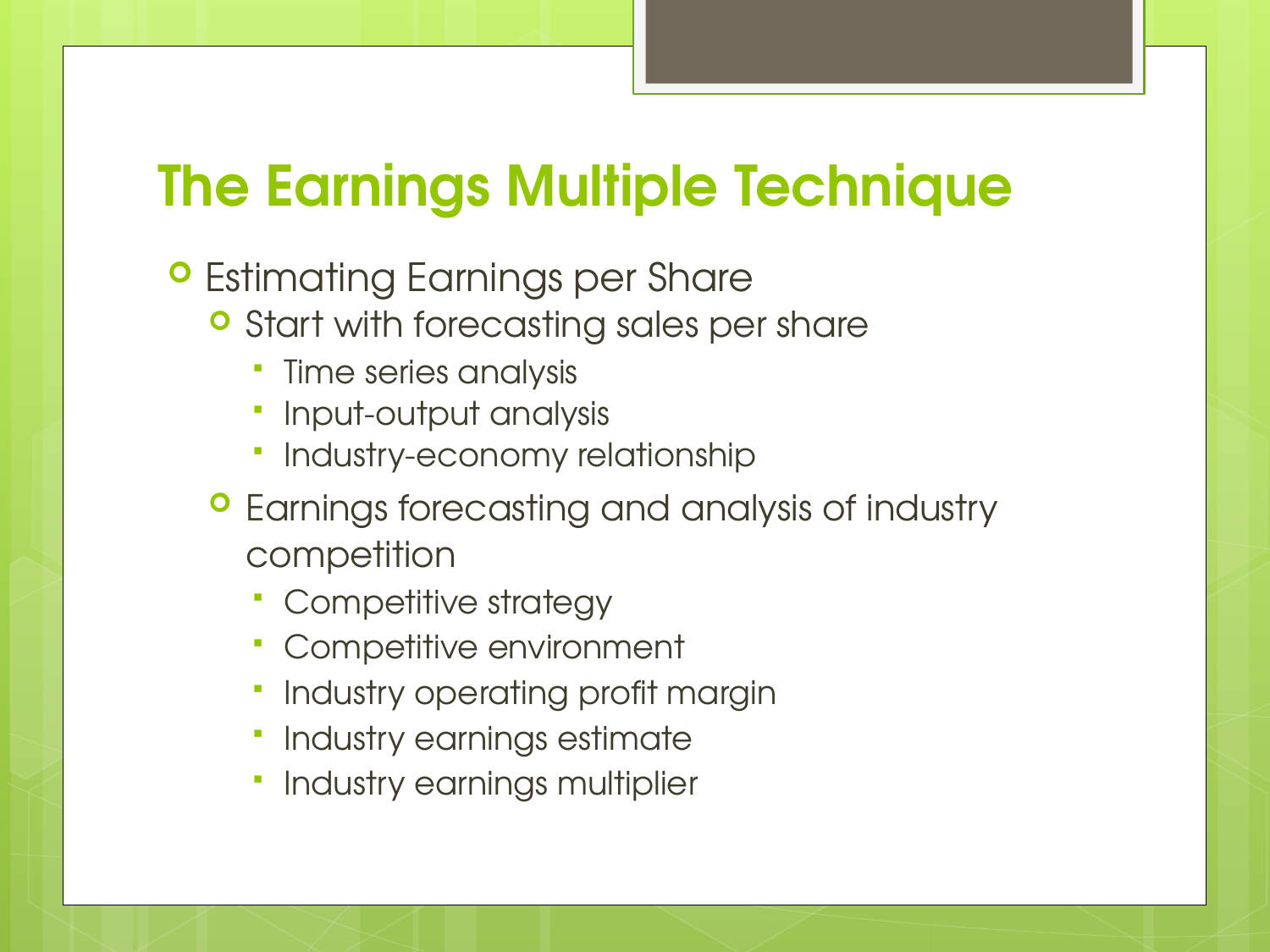

# The Earnings Multiple Technique
Estimating Earnings per Share
Start with forecasting sales per share
Time series analysis
Input-output analysis
Industry-economy relationship
Earnings forecasting and analysis of industry competition
Competitive strategy
Competitive environment
Industry operating profit margin
Industry earnings estimate
Industry earnings multiplier